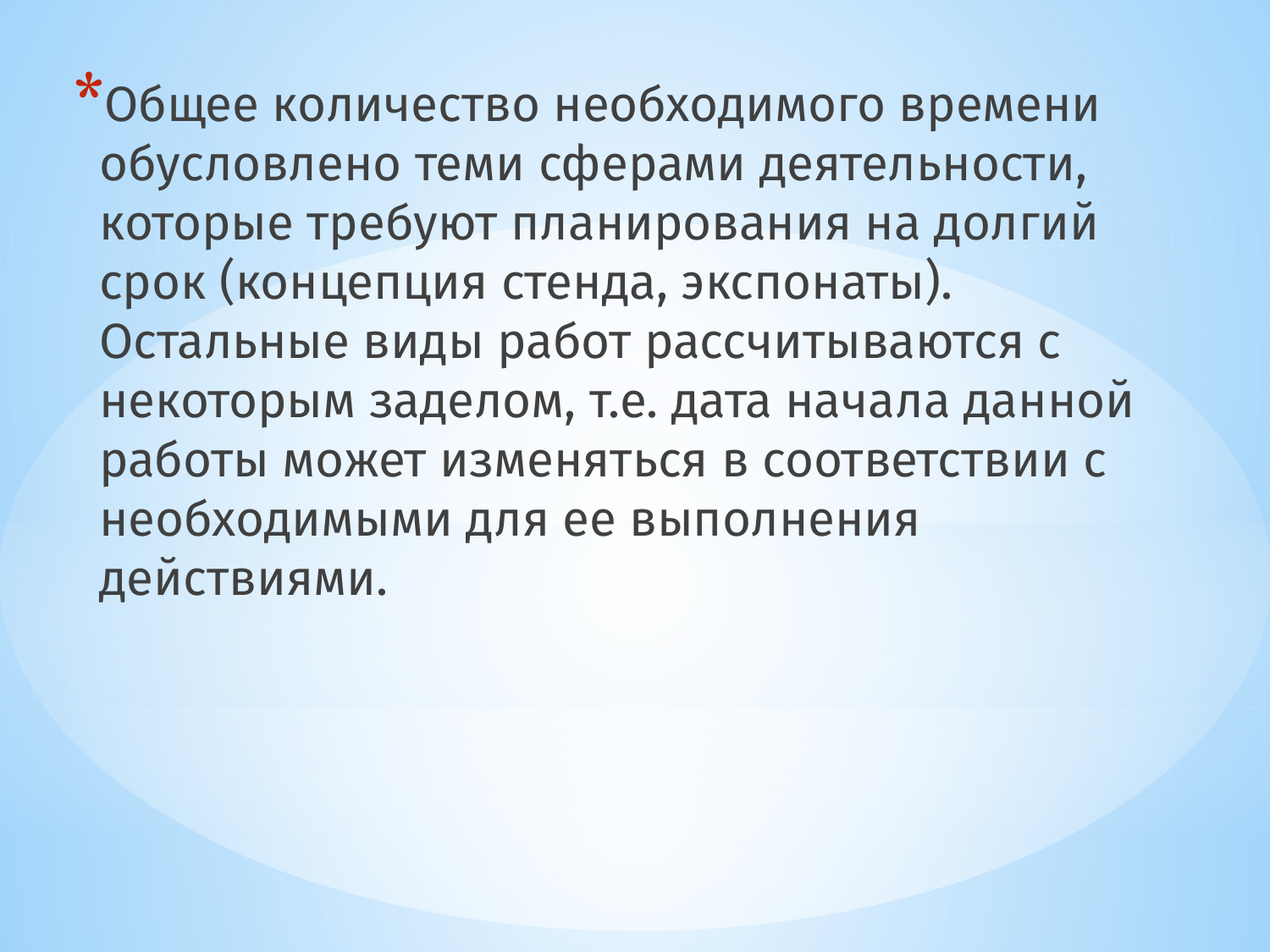

Общее количество необходимого времени обусловлено теми сферами деятельности, которые требуют планирования на долгий срок (концепция стенда, экспонаты). Остальные виды работ рассчитываются с некоторым заделом, т.е. дата начала данной работы может изменяться в соответствии с необходимыми для ее выполнения действиями.

#